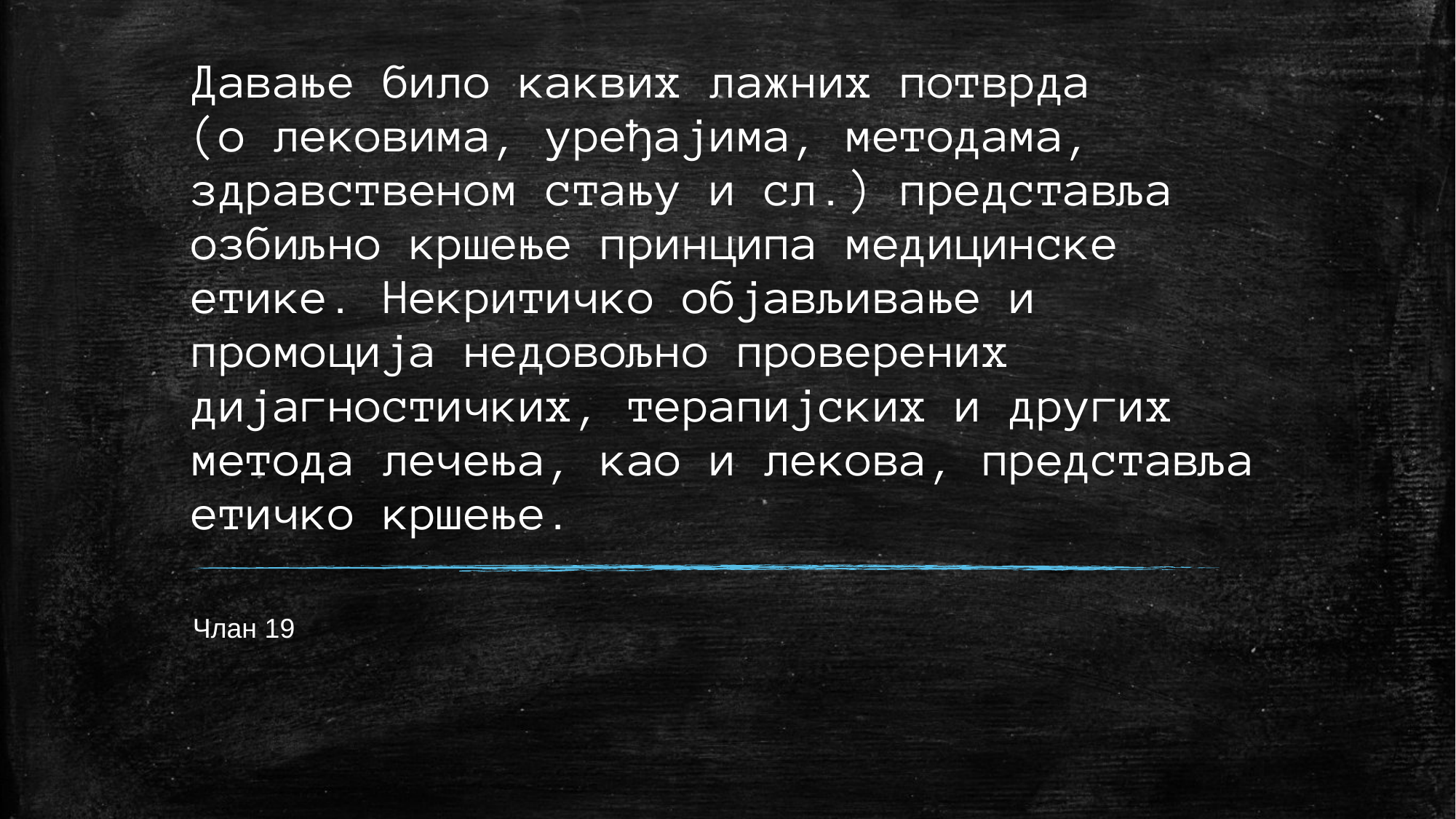

# Давање било каквих лажних потврда (о лековима, уређајима, методама, здравственом стању и сл.) представља озбиљно кршење принципа медицинске етике. Некритичко објављивање и промоција недовољно проверених дијагностичких, терапијских и других метода лечења, као и лекова, представља етичко кршење.
Члан 19